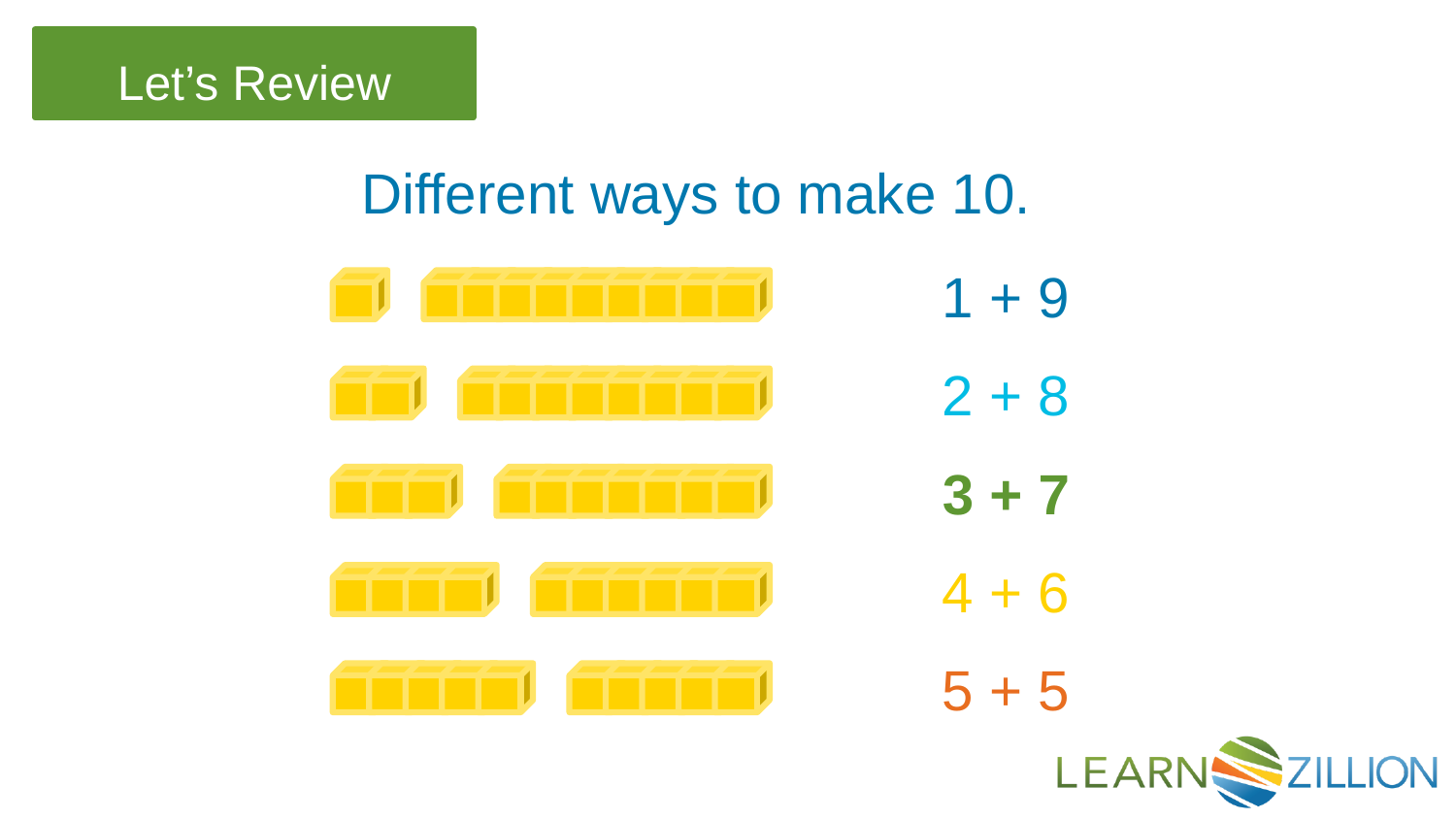

Different ways to make 10.
1 + 9

2 + 8

3 + 7

4 + 6

5 + 5